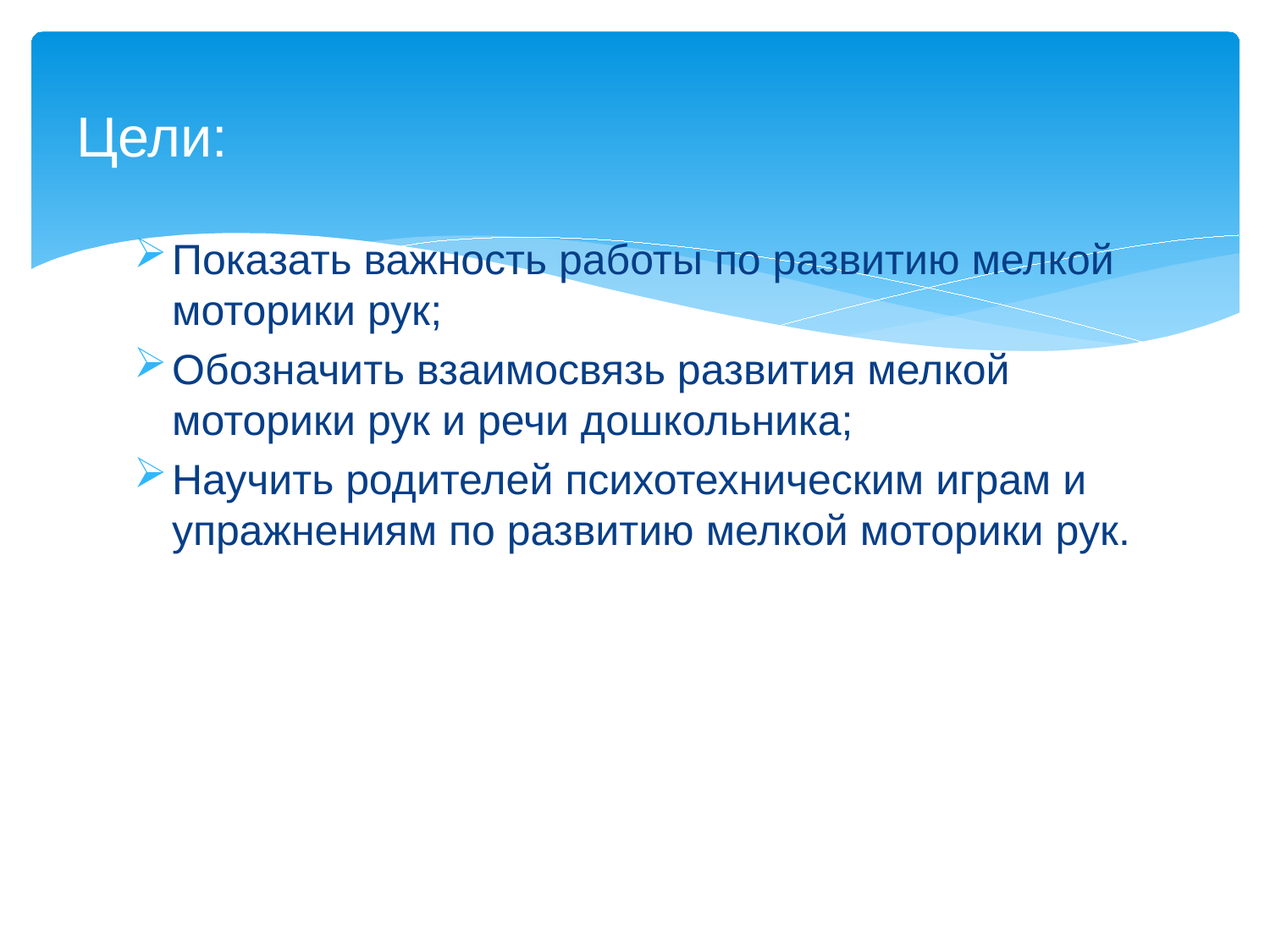

# Цели:
Показать важность работы по развитию мелкой моторики рук;
Обозначить взаимосвязь развития мелкой моторики рук и речи дошкольника;
Научить родителей психотехническим играм и упражнениям по развитию мелкой моторики рук.